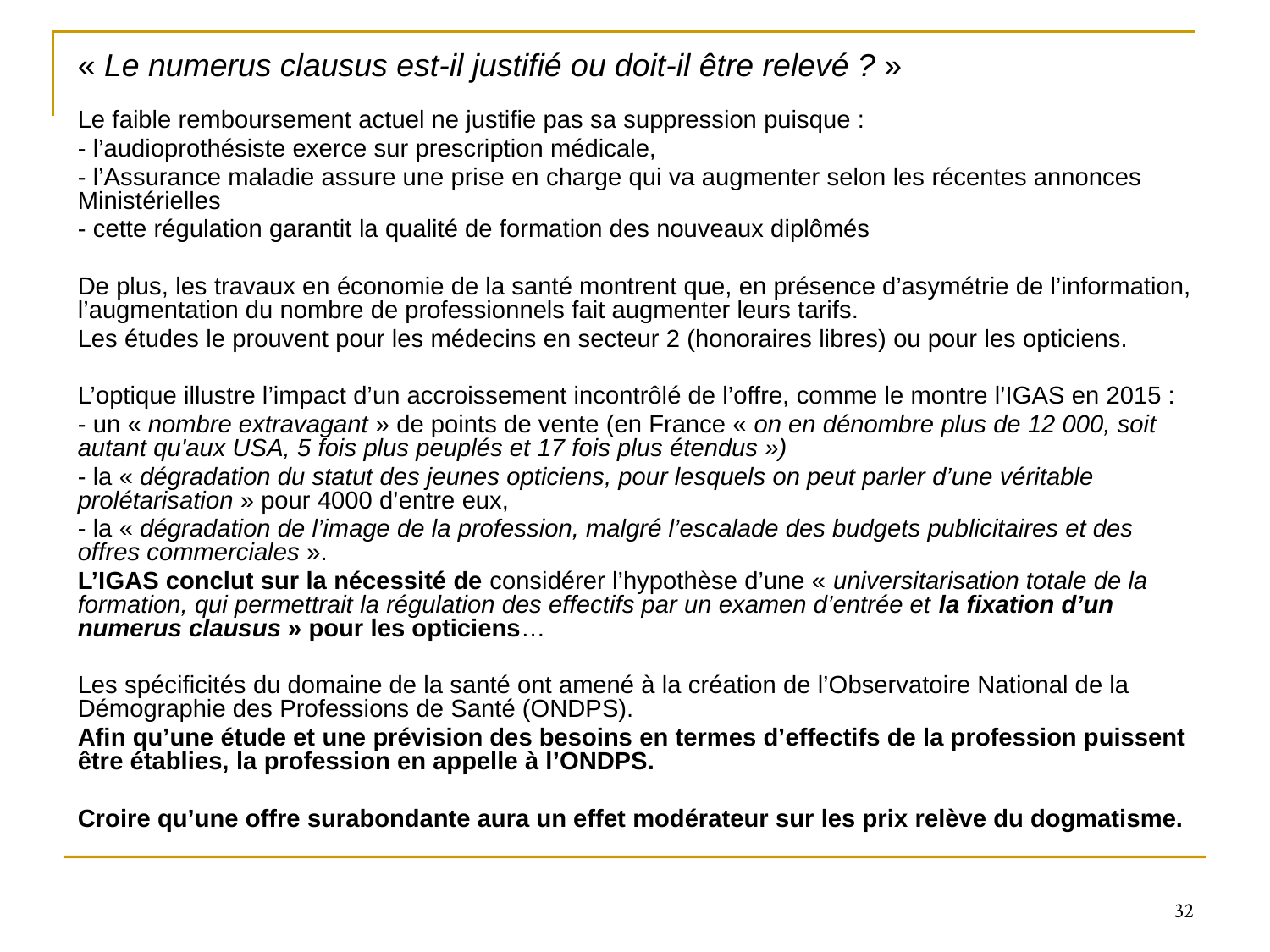

« Le numerus clausus est-il justifié ou doit-il être relevé ? »

Le faible remboursement actuel ne justifie pas sa suppression puisque :
- l’audioprothésiste exerce sur prescription médicale,
- l’Assurance maladie assure une prise en charge qui va augmenter selon les récentes annonces Ministérielles
- cette régulation garantit la qualité de formation des nouveaux diplômés

De plus, les travaux en économie de la santé montrent que, en présence d’asymétrie de l’information, l’augmentation du nombre de professionnels fait augmenter leurs tarifs.
Les études le prouvent pour les médecins en secteur 2 (honoraires libres) ou pour les opticiens.

L’optique illustre l’impact d’un accroissement incontrôlé de l’offre, comme le montre l’IGAS en 2015 :
- un « nombre extravagant » de points de vente (en France « on en dénombre plus de 12 000, soit autant qu'aux USA, 5 fois plus peuplés et 17 fois plus étendus »)
- la « dégradation du statut des jeunes opticiens, pour lesquels on peut parler d’une véritable prolétarisation » pour 4000 d’entre eux,
- la « dégradation de l’image de la profession, malgré l’escalade des budgets publicitaires et des offres commerciales ».
L’IGAS conclut sur la nécessité de considérer l’hypothèse d’une « universitarisation totale de la formation, qui permettrait la régulation des effectifs par un examen d’entrée et la fixation d’un numerus clausus » pour les opticiens…

Les spécificités du domaine de la santé ont amené à la création de l’Observatoire National de la Démographie des Professions de Santé (ONDPS).
Afin qu’une étude et une prévision des besoins en termes d’effectifs de la profession puissent être établies, la profession en appelle à l’ONDPS.

Croire qu’une offre surabondante aura un effet modérateur sur les prix relève du dogmatisme.
32